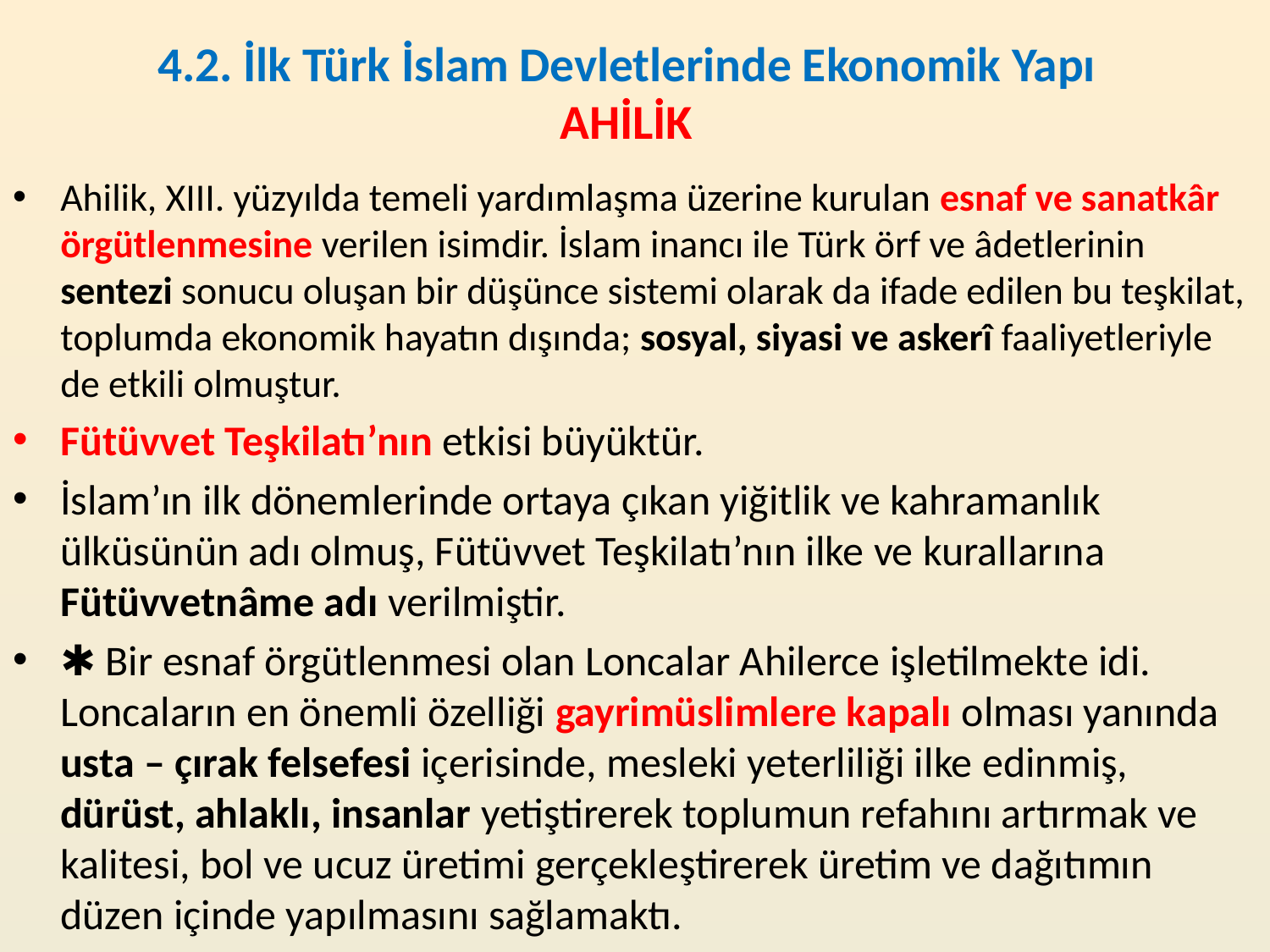

# 4.2. İlk Türk İslam Devletlerinde Ekonomik Yapı AHİLİK
Ahilik, XIII. yüzyılda temeli yardımlaşma üzerine kurulan esnaf ve sanatkâr örgütlenmesine verilen isimdir. İslam inancı ile Türk örf ve âdetlerinin sentezi sonucu oluşan bir düşünce sistemi olarak da ifade edilen bu teşkilat, toplumda ekonomik hayatın dışında; sosyal, siyasi ve askerî faaliyetleriyle de etkili olmuştur.
Fütüvvet Teşkilatı’nın etkisi büyüktür.
İslam’ın ilk dönemlerinde ortaya çıkan yiğitlik ve kahramanlık ülküsünün adı olmuş, Fütüvvet Teşkilatı’nın ilke ve kurallarına Fütüvvetnâme adı verilmiştir.
✱ Bir esnaf örgütlenmesi olan Loncalar Ahilerce işletilmekte idi. Loncaların en önemli özelliği gayrimüslimlere kapalı olması yanında usta – çırak felsefesi içerisinde, mesleki yeterliliği ilke edinmiş, dürüst, ahlaklı, insanlar yetiştirerek toplumun refahını artırmak ve kalitesi, bol ve ucuz üretimi gerçekleştirerek üretim ve dağıtımın düzen içinde yapılmasını sağlamaktı.